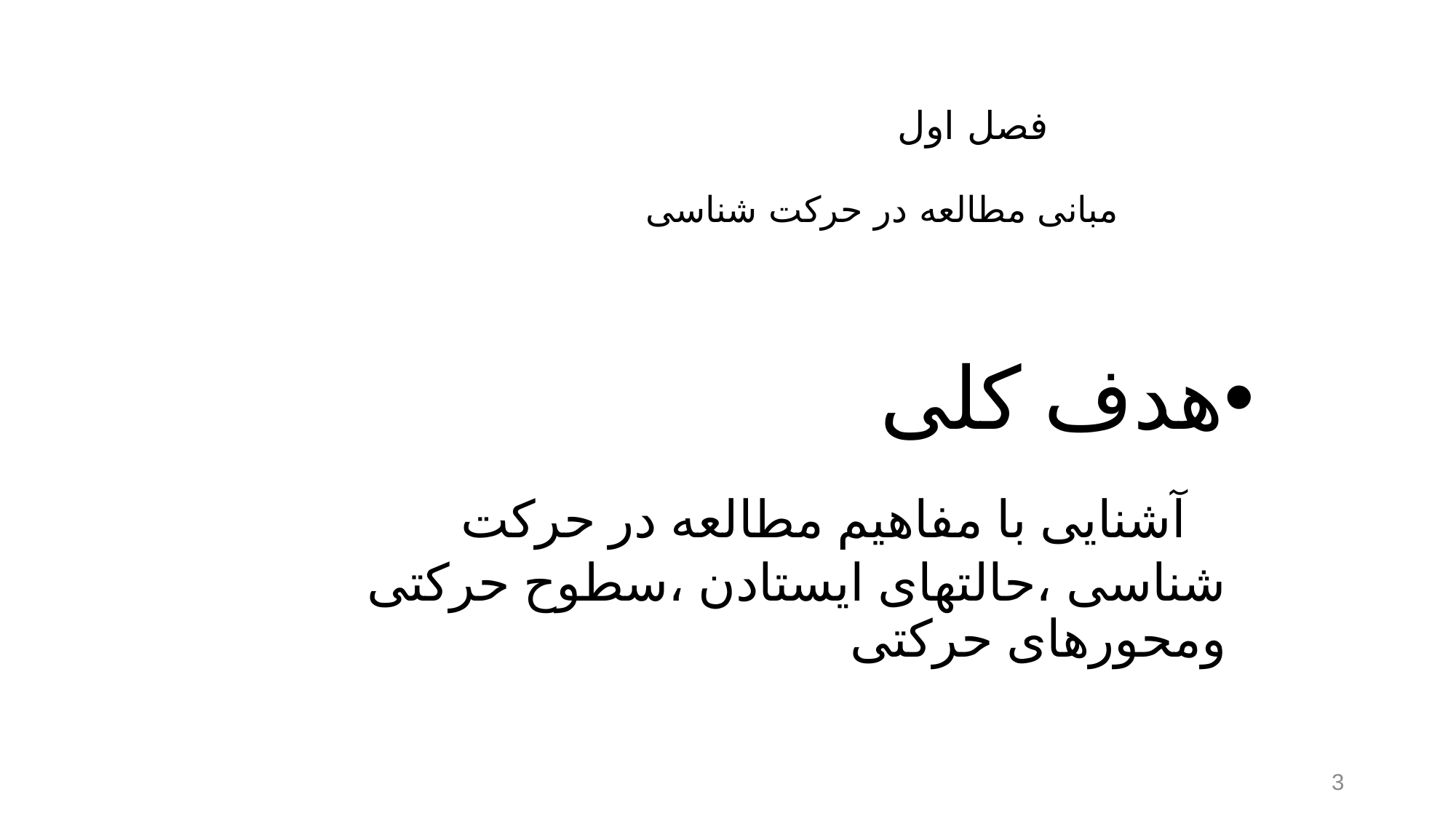

# فصل اول مبانی مطالعه در حرکت شناسی
هدف کلی
   آشنایی با مفاهیم مطالعه در حرکت شناسی ،حالتهای ایستادن ،سطوح حرکتی ومحورهای حرکتی
3